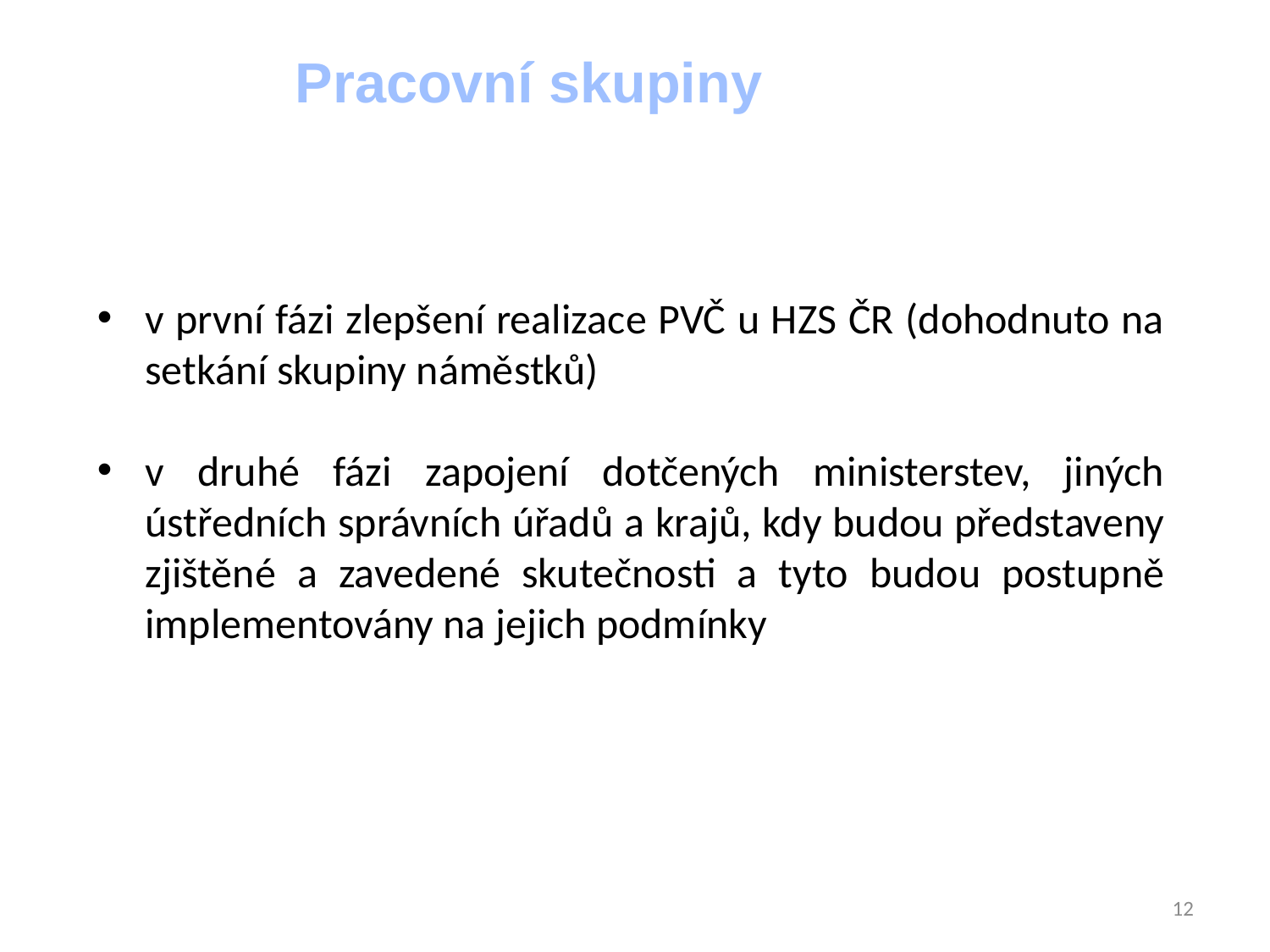

Pracovní skupiny

v první fázi zlepšení realizace PVČ u HZS ČR (dohodnuto na setkání skupiny náměstků)

v druhé fázi zapojení dotčených ministerstev, jiných ústředních správních úřadů a krajů, kdy budou představeny zjištěné a zavedené skutečnosti a tyto budou postupně implementovány na jejich podmínky

12